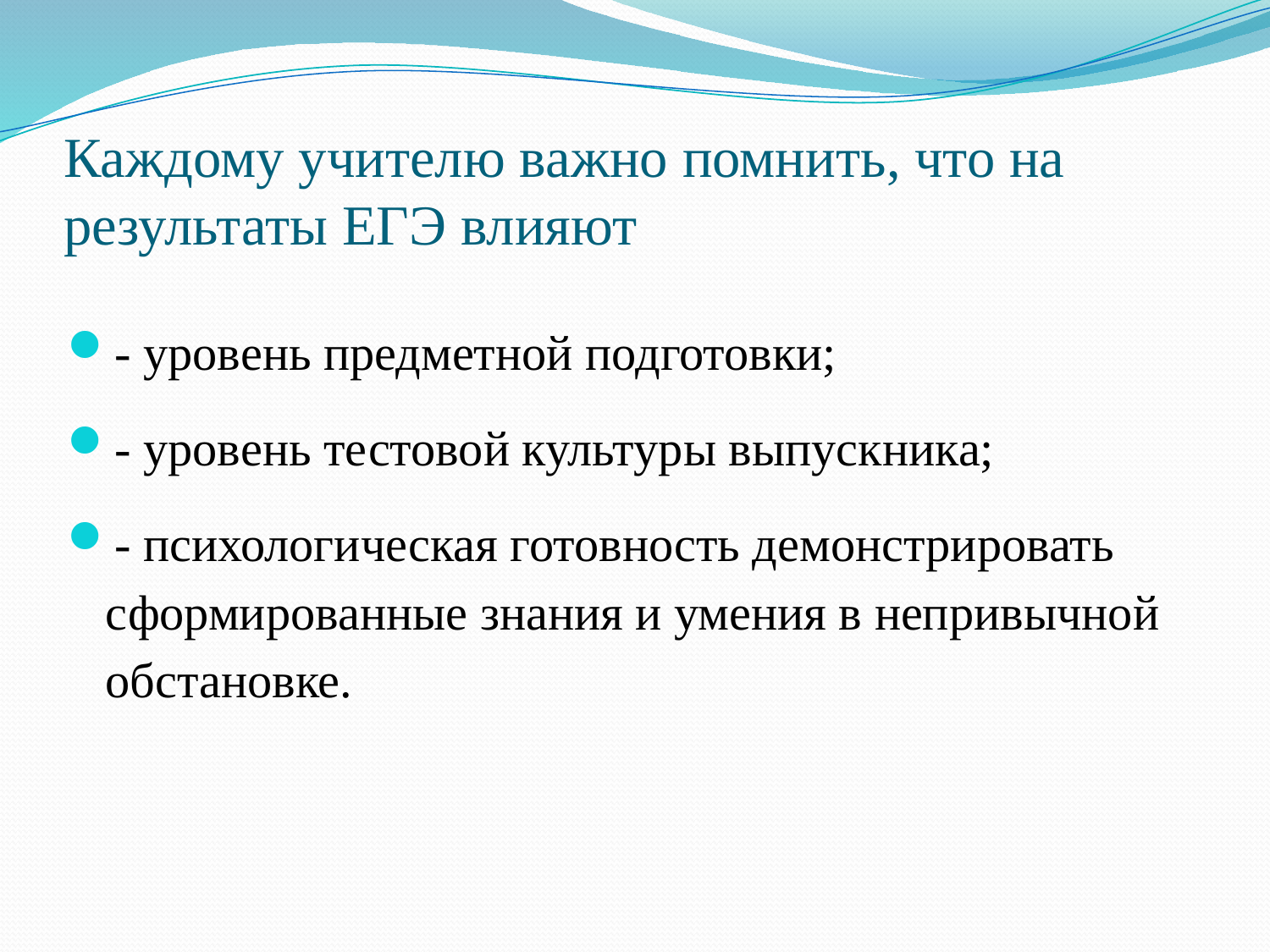

# Каждому учителю важно помнить, что на результаты ЕГЭ влияют
- уровень предметной подготовки;
- уровень тестовой культуры выпускника;
- психологическая готовность демонстрировать сформированные знания и умения в непривычной обстановке.